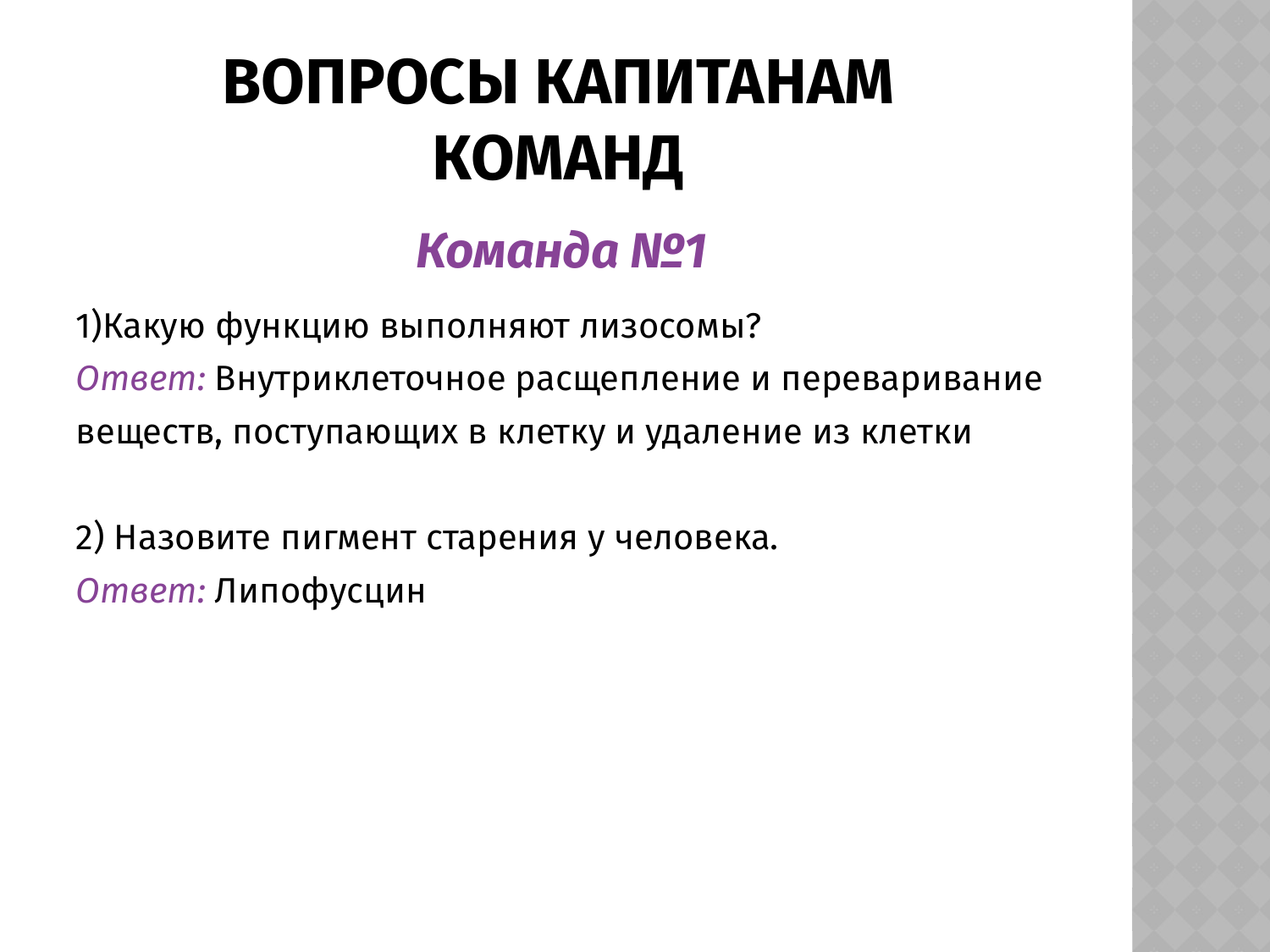

# вопросы капитанам команд
Команда №1
1)Какую функцию выполняют лизосомы?
Ответ: Внутриклеточное расщепление и переваривание
веществ, поступающих в клетку и удаление из клетки

2) Назовите пигмент старения у человека.
Ответ: Липофусцин